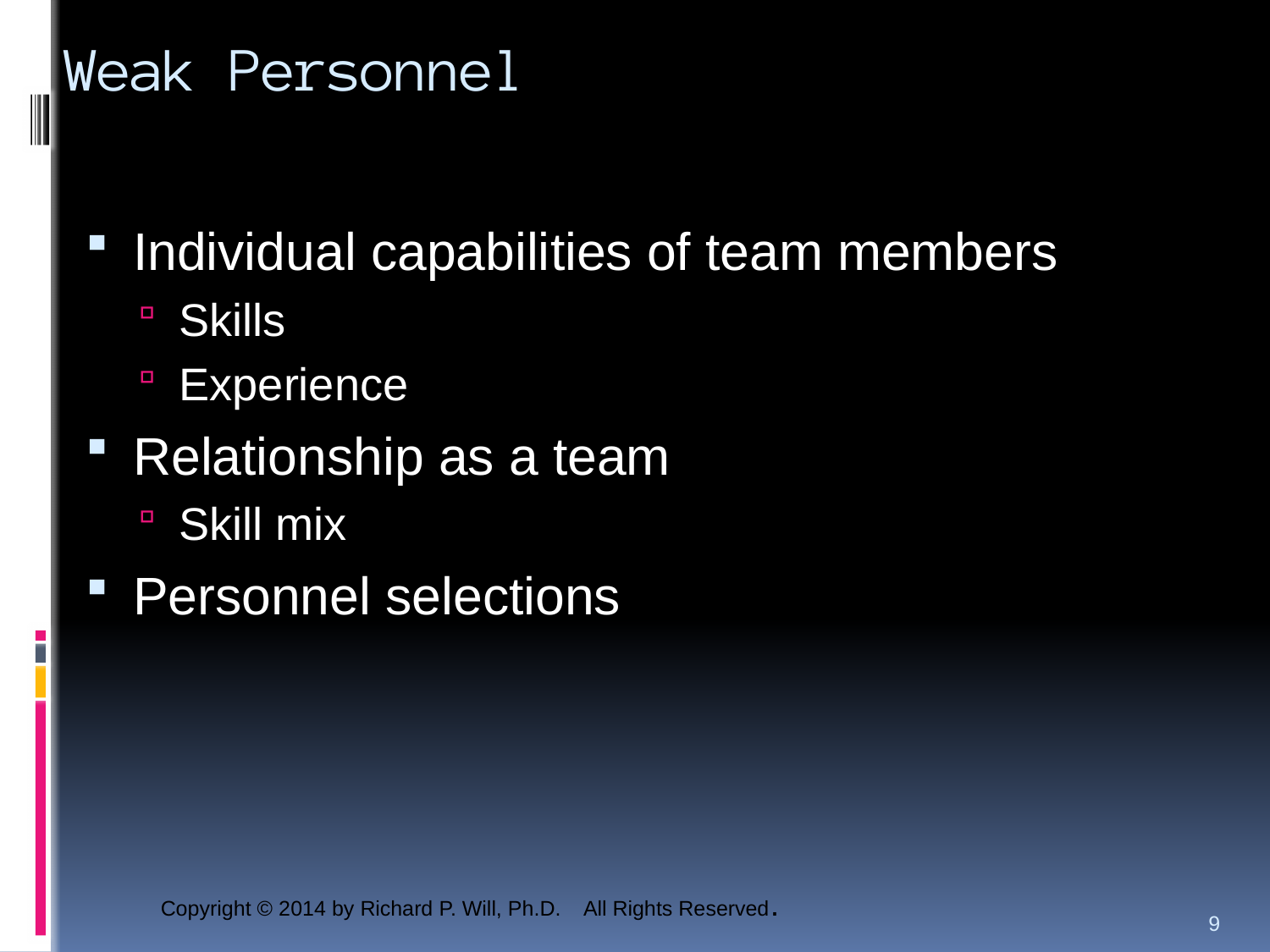

# Weak Personnel
Individual capabilities of team members
Skills
Experience
Relationship as a team
Skill mix
Personnel selections
9